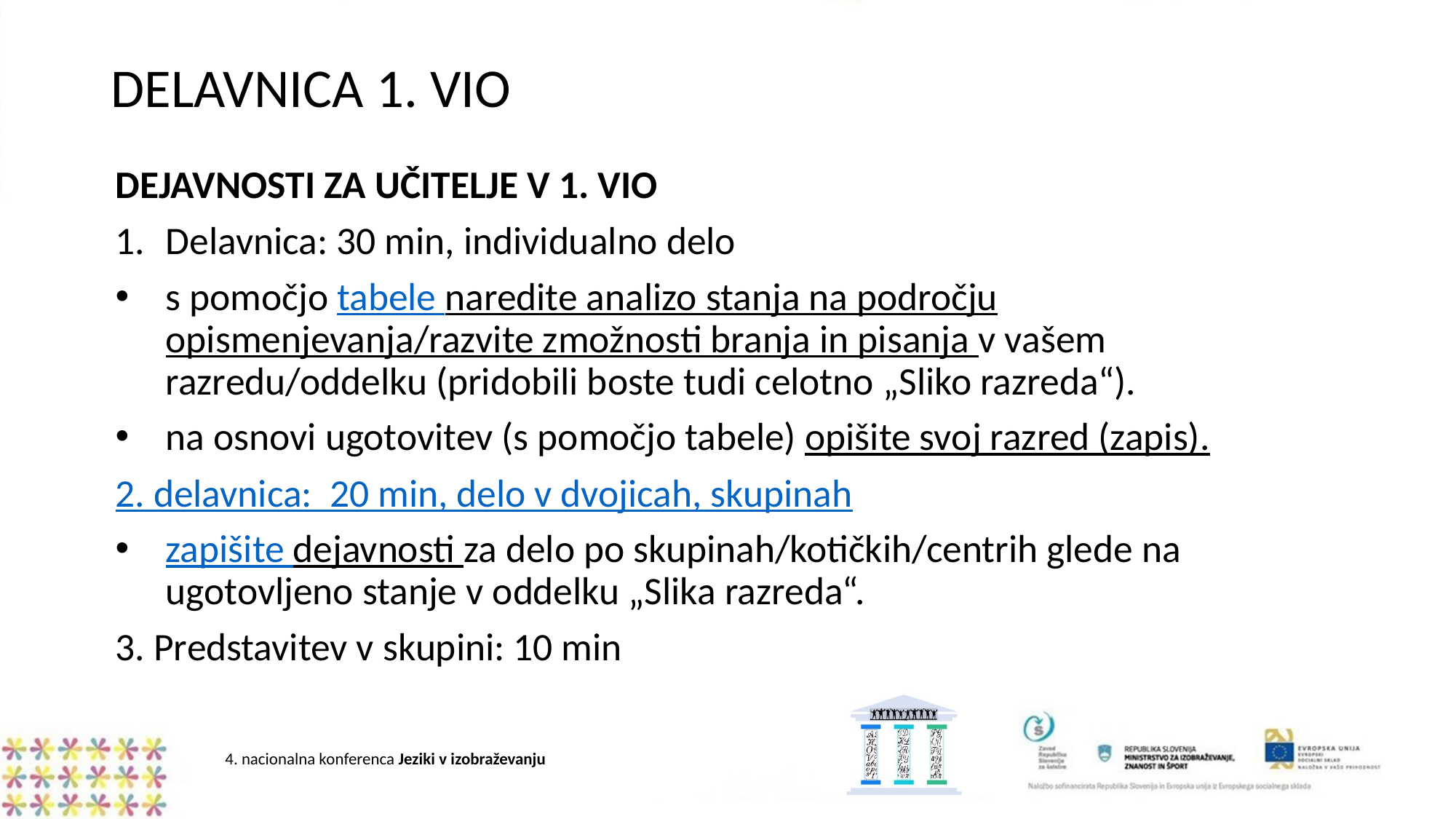

# DELAVNICA 1. VIO
DEJAVNOSTI ZA UČITELJE V 1. VIO
Delavnica: 30 min, individualno delo
s pomočjo tabele naredite analizo stanja na področju opismenjevanja/razvite zmožnosti branja in pisanja v vašem razredu/oddelku (pridobili boste tudi celotno „Sliko razreda“).
na osnovi ugotovitev (s pomočjo tabele) opišite svoj razred (zapis).
2. delavnica:  20 min, delo v dvojicah, skupinah
zapišite dejavnosti za delo po skupinah/kotičkih/centrih glede na ugotovljeno stanje v oddelku „Slika razreda“.
3. Predstavitev v skupini: 10 min